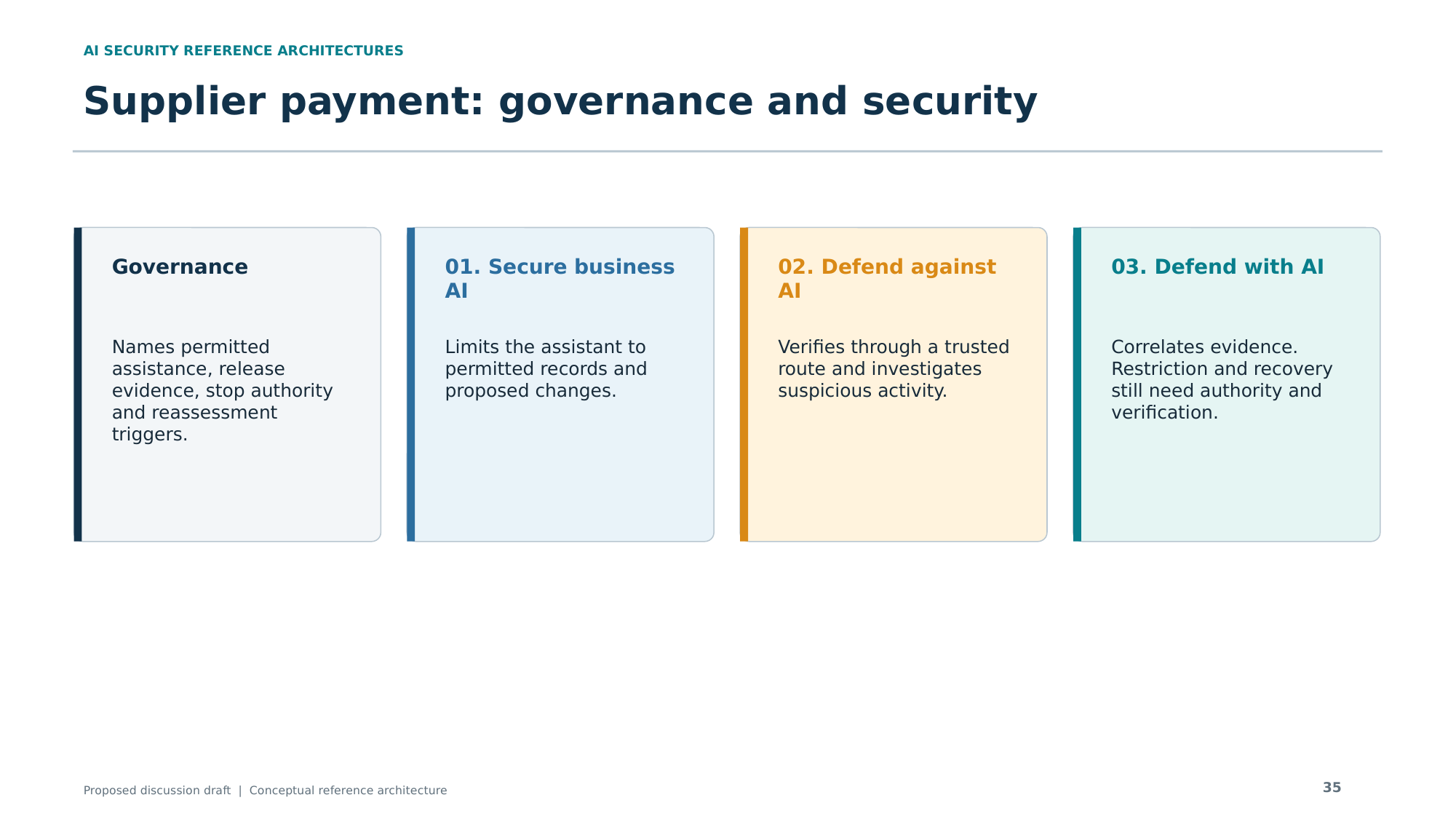

AI SECURITY REFERENCE ARCHITECTURES
Supplier payment: governance and security

Governance
01. Secure business AI
02. Defend against AI
03. Defend with AI
Names permitted assistance, release evidence, stop authority and reassessment triggers.
Limits the assistant to permitted records and proposed changes.
Verifies through a trusted route and investigates suspicious activity.
Correlates evidence. Restriction and recovery still need authority and verification.
35
Proposed discussion draft  |  Conceptual reference architecture